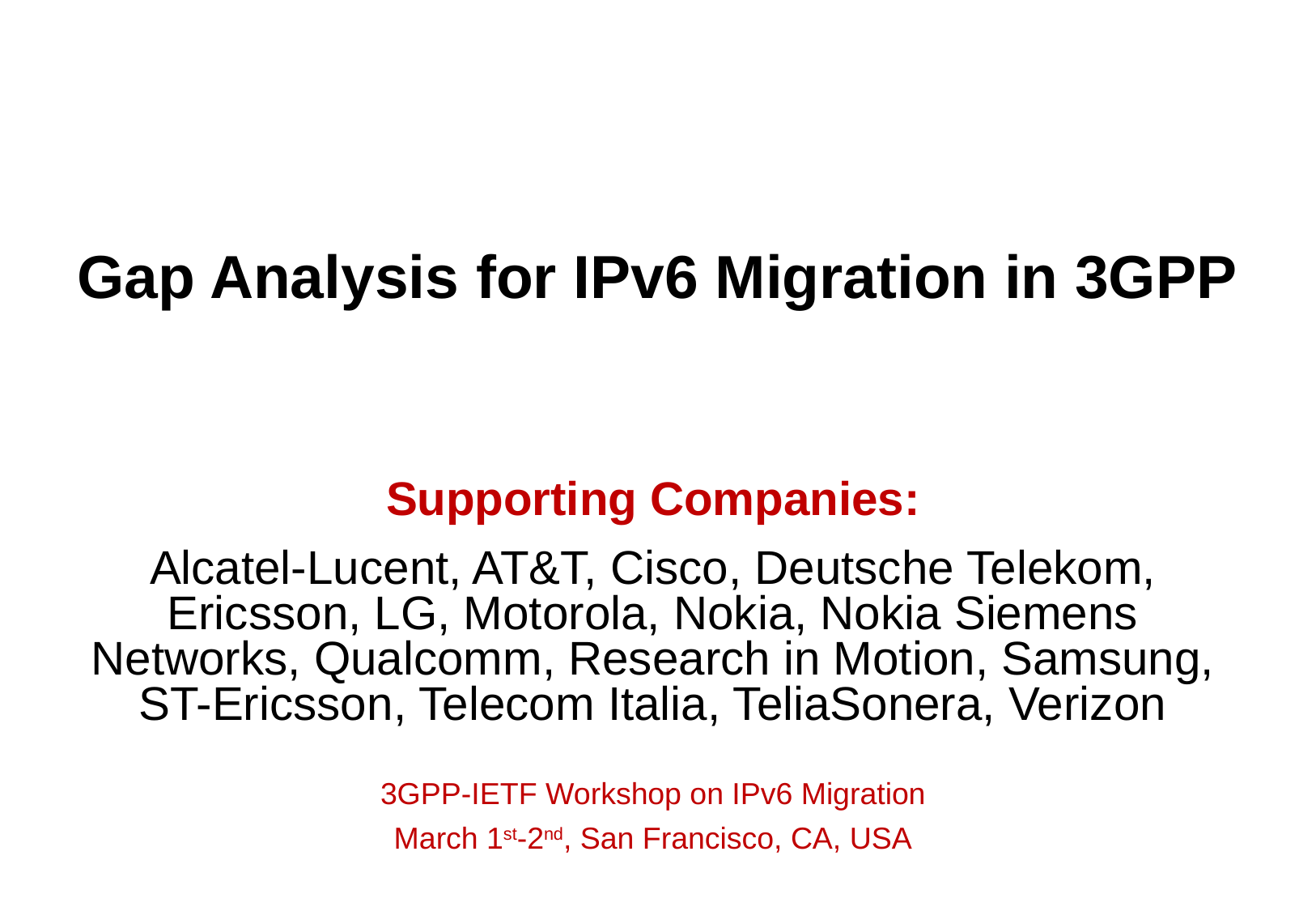

# Gap Analysis for IPv6 Migration in 3GPP
Supporting Companies:
Alcatel-Lucent, AT&T, Cisco, Deutsche Telekom, Ericsson, LG, Motorola, Nokia, Nokia Siemens Networks, Qualcomm, Research in Motion, Samsung, ST-Ericsson, Telecom Italia, TeliaSonera, Verizon

3GPP-IETF Workshop on IPv6 Migration
March 1st-2nd, San Francisco, CA, USA